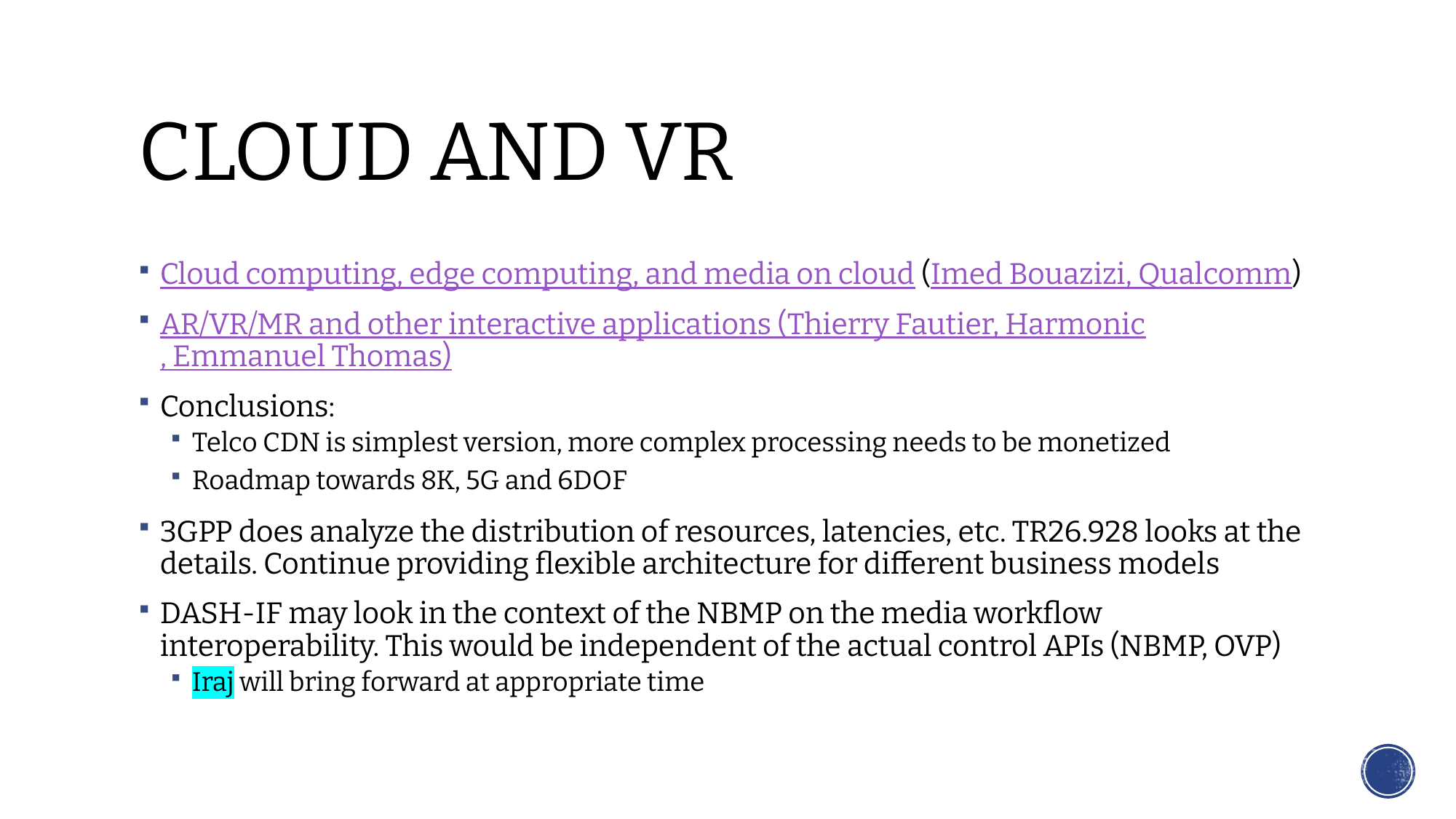

# Cloud and VR
Cloud computing, edge computing, and media on cloud (Imed Bouazizi, Qualcomm)
AR/VR/MR and other interactive applications (Thierry Fautier, Harmonic, Emmanuel Thomas)
Conclusions:
Telco CDN is simplest version, more complex processing needs to be monetized
Roadmap towards 8K, 5G and 6DOF
3GPP does analyze the distribution of resources, latencies, etc. TR26.928 looks at the details. Continue providing flexible architecture for different business models
DASH-IF may look in the context of the NBMP on the media workflow interoperability. This would be independent of the actual control APIs (NBMP, OVP)
Iraj will bring forward at appropriate time